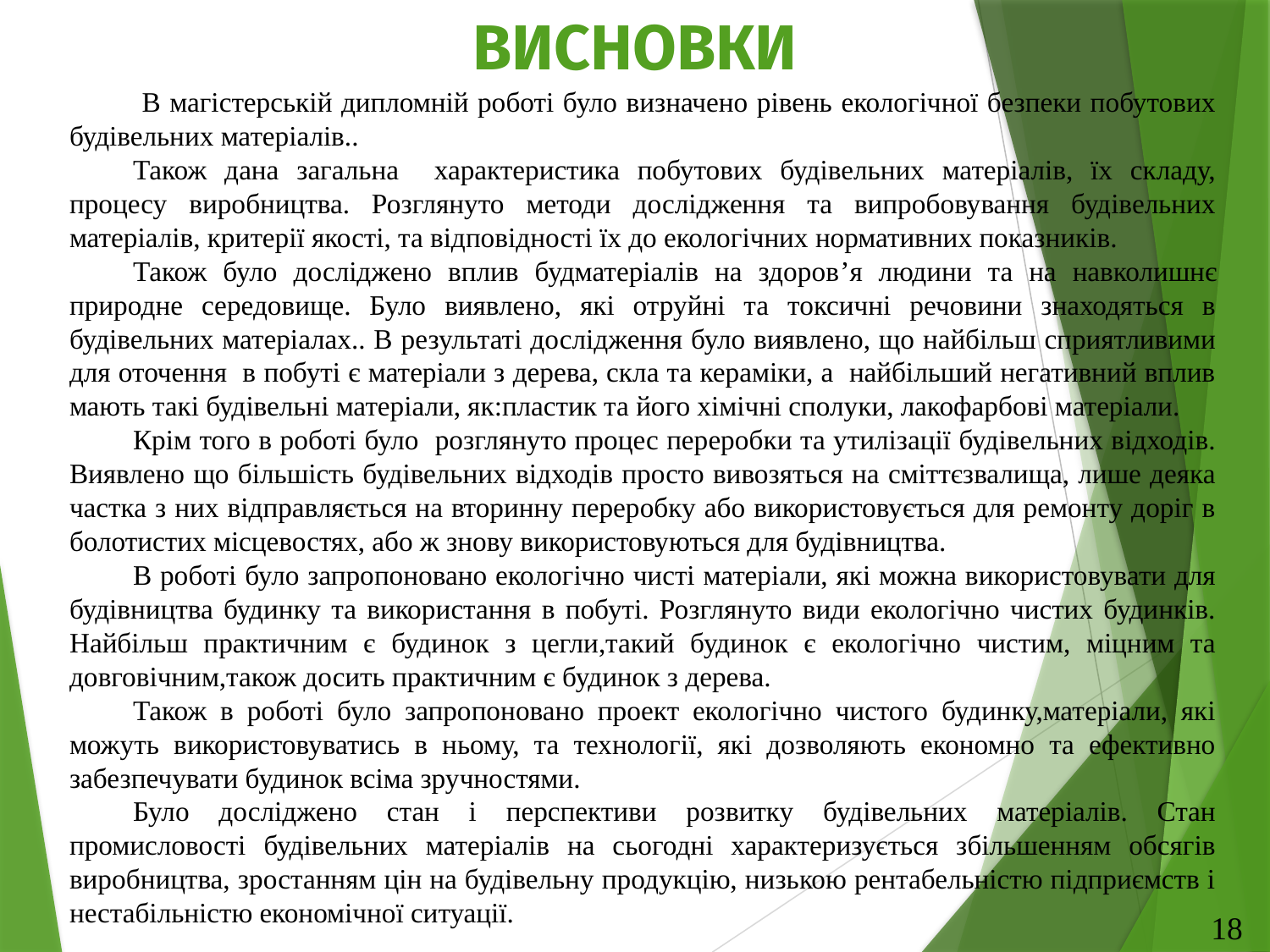

# ВИСНОВКИ
 В магістерській дипломній роботі було визначено рівень екологічної безпеки побутових будівельних матеріалів..
Також дана загальна  характеристика побутових будівельних матеріалів, їх складу, процесу виробництва. Розглянуто методи дослідження та випробовування будівельних матеріалів, критерії якості, та відповідності їх до екологічних нормативних показників.
Також було досліджено вплив будматеріалів на здоров’я людини та на навколишнє природне середовище. Було виявлено, які отруйні та токсичні речовини знаходяться в будівельних матеріалах.. В результаті дослідження було виявлено, що найбільш сприятливими для оточення  в побуті є матеріали з дерева, скла та кераміки, а  найбільший негативний вплив мають такі будівельні матеріали, як:пластик та його хімічні сполуки, лакофарбові матеріали.
Крім того в роботі було  розглянуто процес переробки та утилізації будівельних відходів. Виявлено що більшість будівельних відходів просто вивозяться на сміттєзвалища, лише деяка частка з них відправляється на вторинну переробку або використовується для ремонту доріг в болотистих місцевостях, або ж знову використовуються для будівництва.
В роботі було запропоновано екологічно чисті матеріали, які можна використовувати для будівництва будинку та використання в побуті. Розглянуто види екологічно чистих будинків. Найбільш практичним є будинок з цегли,такий будинок є екологічно чистим, міцним та довговічним,також досить практичним є будинок з дерева.
Також в роботі було запропоновано проект екологічно чистого будинку,матеріали, які можуть використовуватись в ньому, та технології, які дозволяють економно та ефективно забезпечувати будинок всіма зручностями.
Було досліджено стан і перспективи розвитку будівельних матеріалів. Стан промисловості будівельних матеріалів на сьогодні характеризується збільшенням обсягів виробництва, зростанням цін на будівельну продукцію, низькою рентабельністю підприємств і нестабільністю економічної ситуації.
18